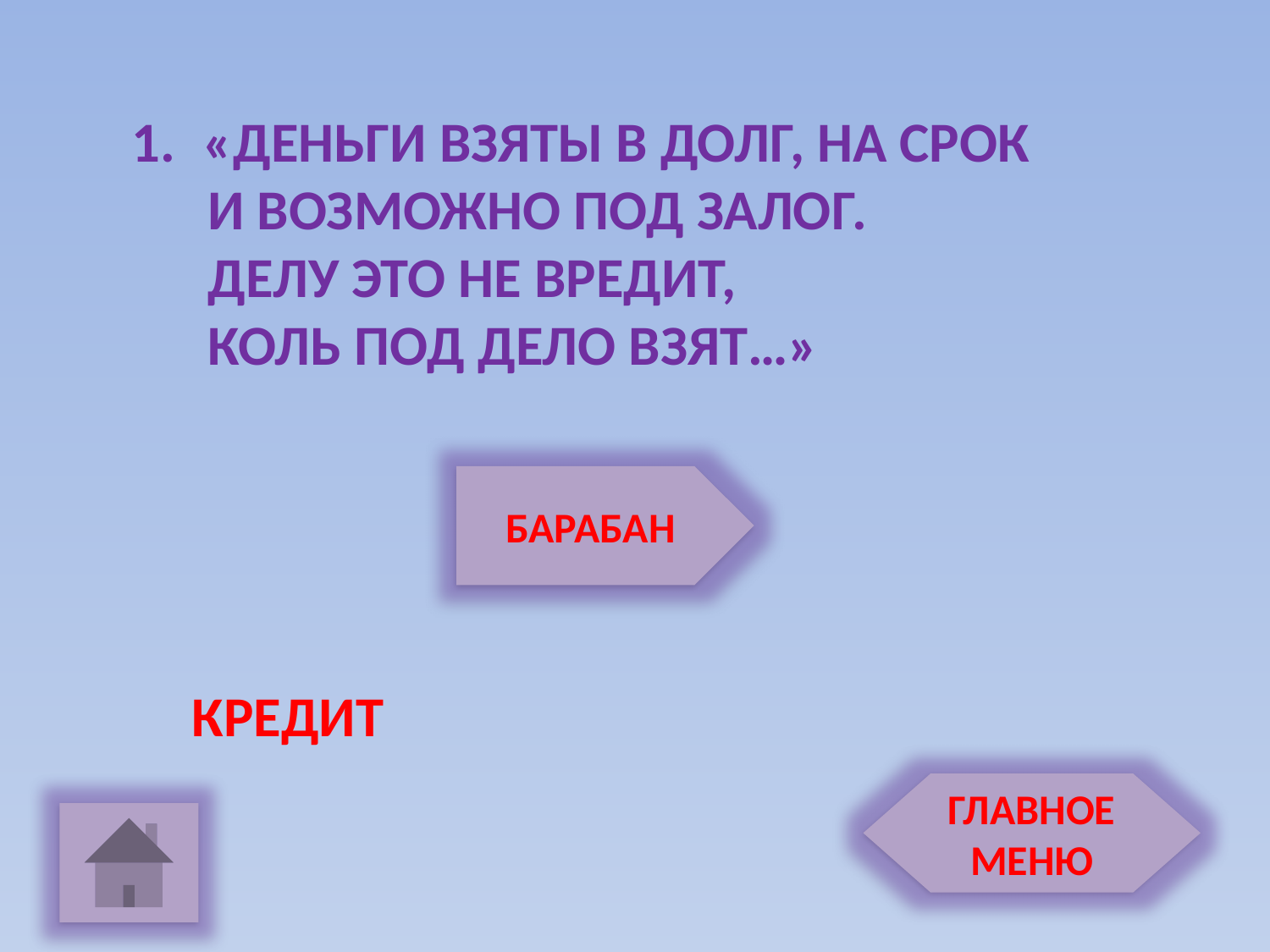

«ДЕНЬГИ ВЗЯТЫ В ДОЛГ, НА СРОК
      И ВОЗМОЖНО ПОД ЗАЛОГ.
      ДЕЛУ ЭТО НЕ ВРЕДИТ,
      КОЛЬ ПОД ДЕЛО ВЗЯТ…»
БАРАБАН
КРЕДИТ
ГЛАВНОЕ МЕНЮ